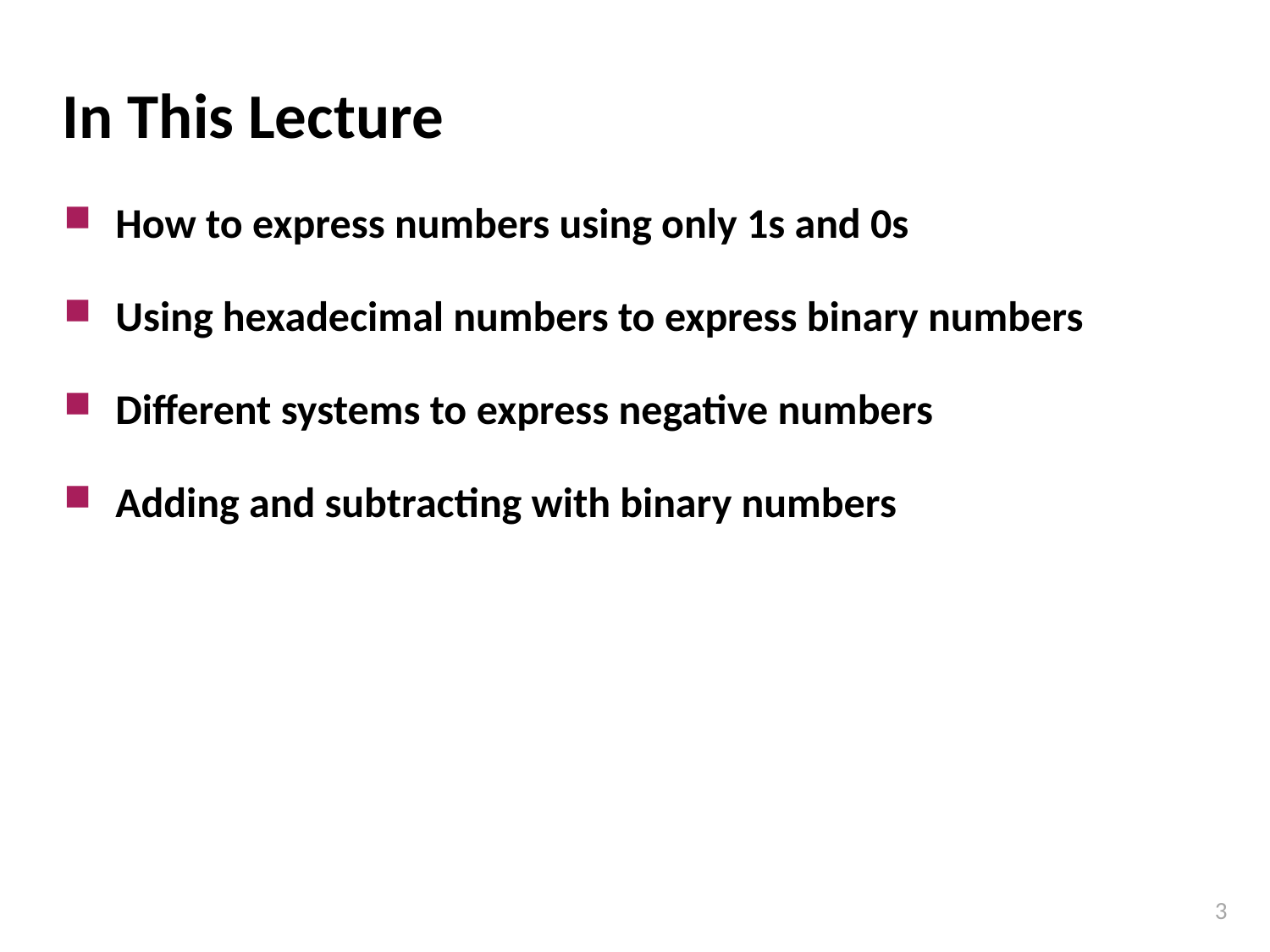

# In This Lecture
How to express numbers using only 1s and 0s
Using hexadecimal numbers to express binary numbers
Different systems to express negative numbers
Adding and subtracting with binary numbers